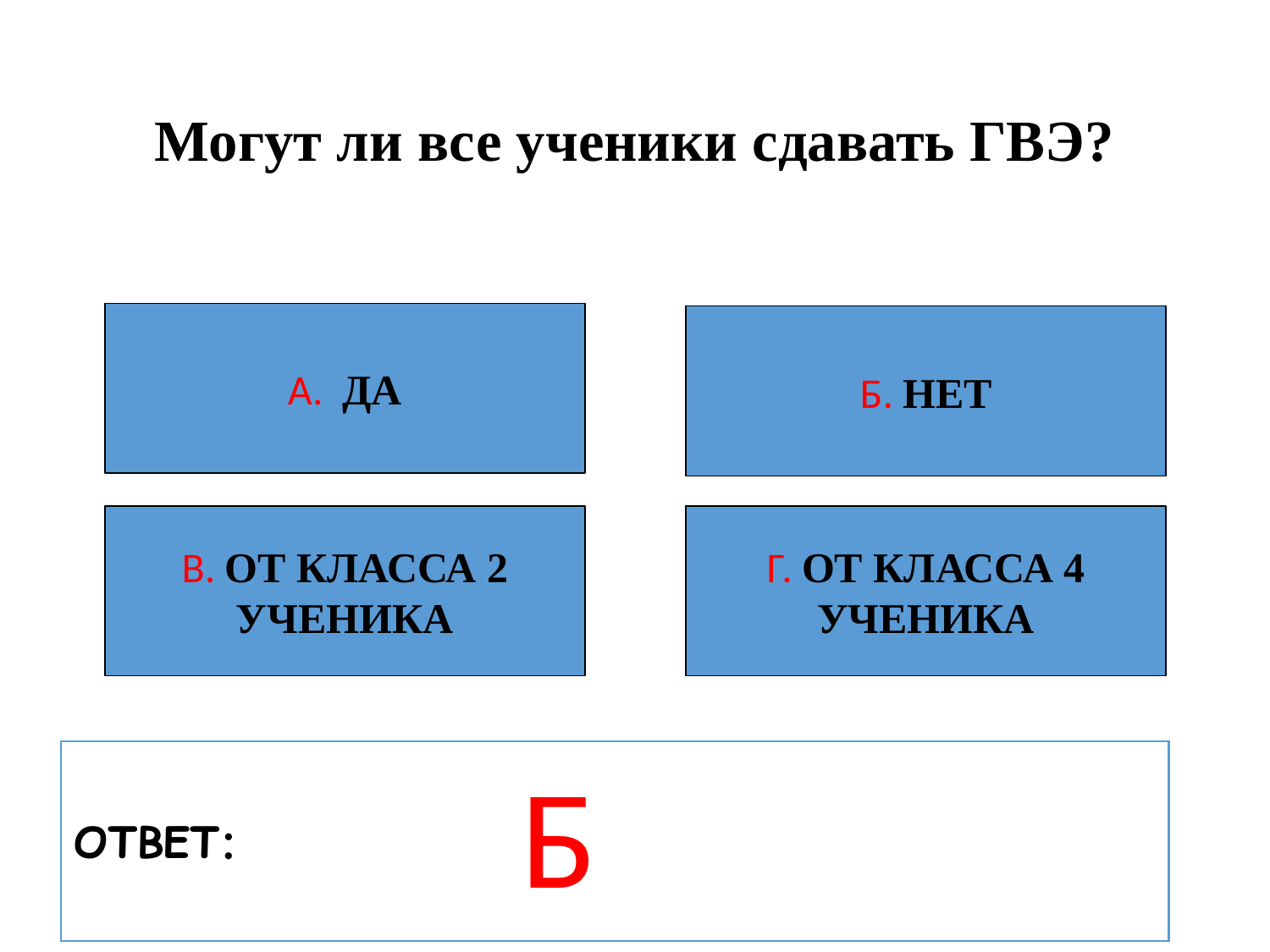

# Могут ли все ученики сдавать ГВЭ?
А.  ДА
Б. НЕТ
В. ОТ КЛАССА 2 УЧЕНИКА
Г. ОТ КЛАССА 4 УЧЕНИКА
ОТВЕТ:
Б